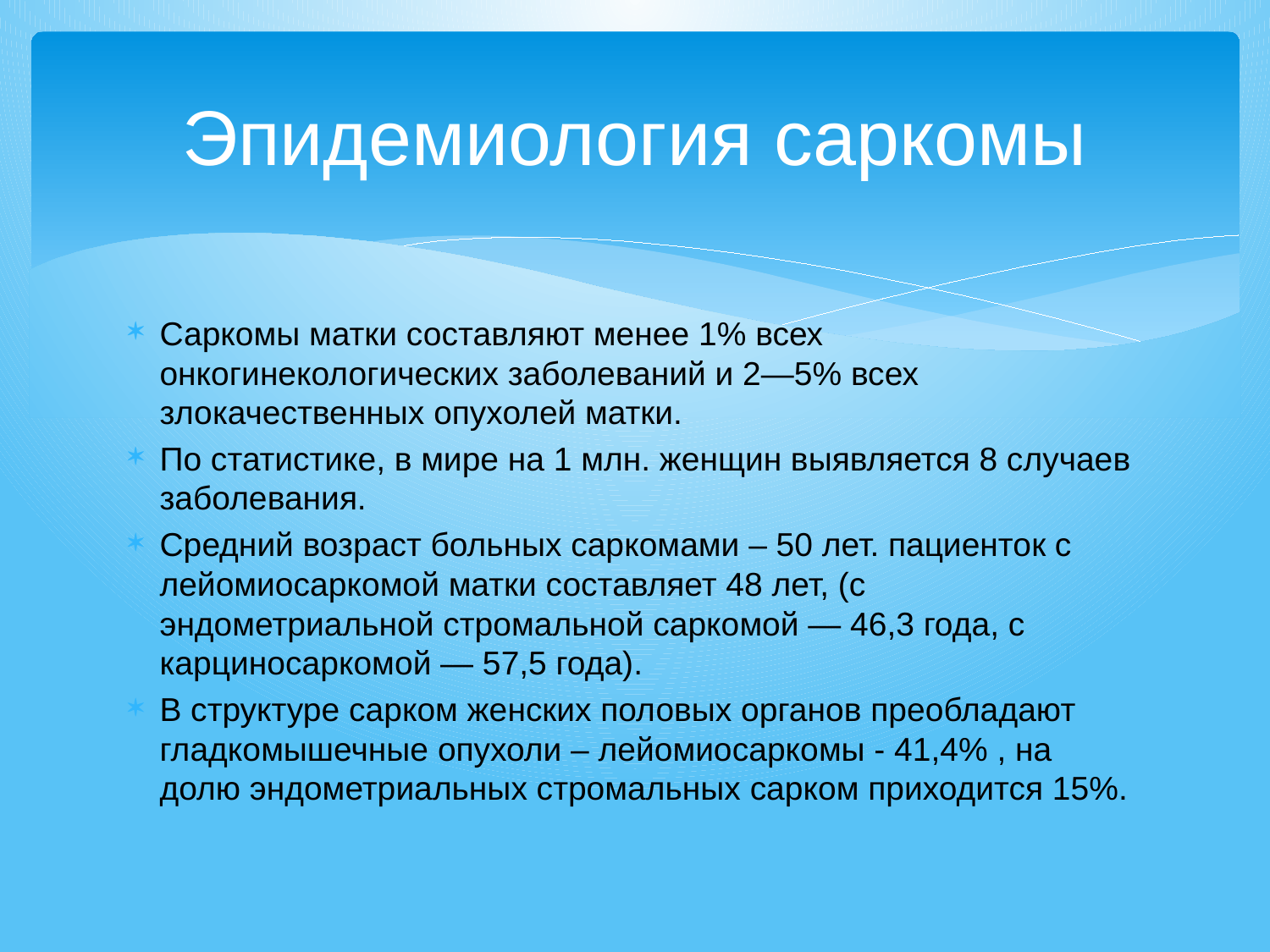

# Эпидемиология саркомы
Саркомы матки составляют менее 1% всех онкогинекологических заболеваний и 2—5% всех злокачественных опухолей матки.
По статистике, в мире на 1 млн. женщин выявляется 8 случаев заболевания.
Средний возраст больных саркомами – 50 лет. пациенток с лейомиосаркомой матки составляет 48 лет, (с эндометриальной стромальной саркомой — 46,3 года, с карциносаркомой — 57,5 года).
В структуре сарком женских половых органов преобладают гладкомышечные опухоли – лейомиосаркомы - 41,4% , на долю эндометриальных стромальных сарком приходится 15%.